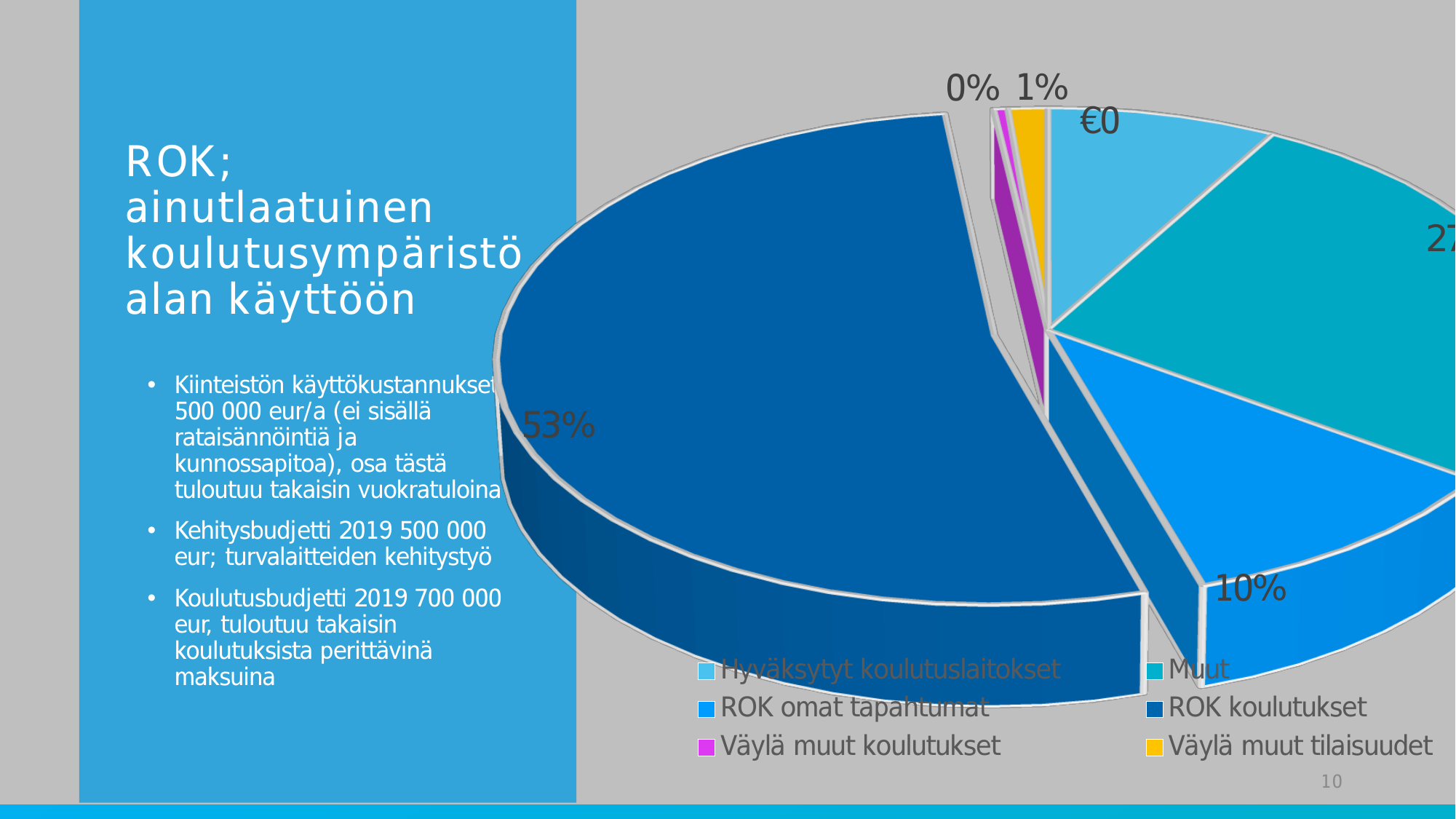

# ROK; ainutlaatuinen koulutusympäristö alan käyttöön

[unsupported chart]

Kiinteistön käyttökustannukset 500 000 eur/a (ei sisällä rataisännöintiä ja kunnossapitoa), osa tästä tuloutuu takaisin vuokratuloina
Kehitysbudjetti 2019 500 000 eur; turvalaitteiden kehitystyö
Koulutusbudjetti 2019 700 000 eur, tuloutuu takaisin koulutuksista perittävinä maksuina
10